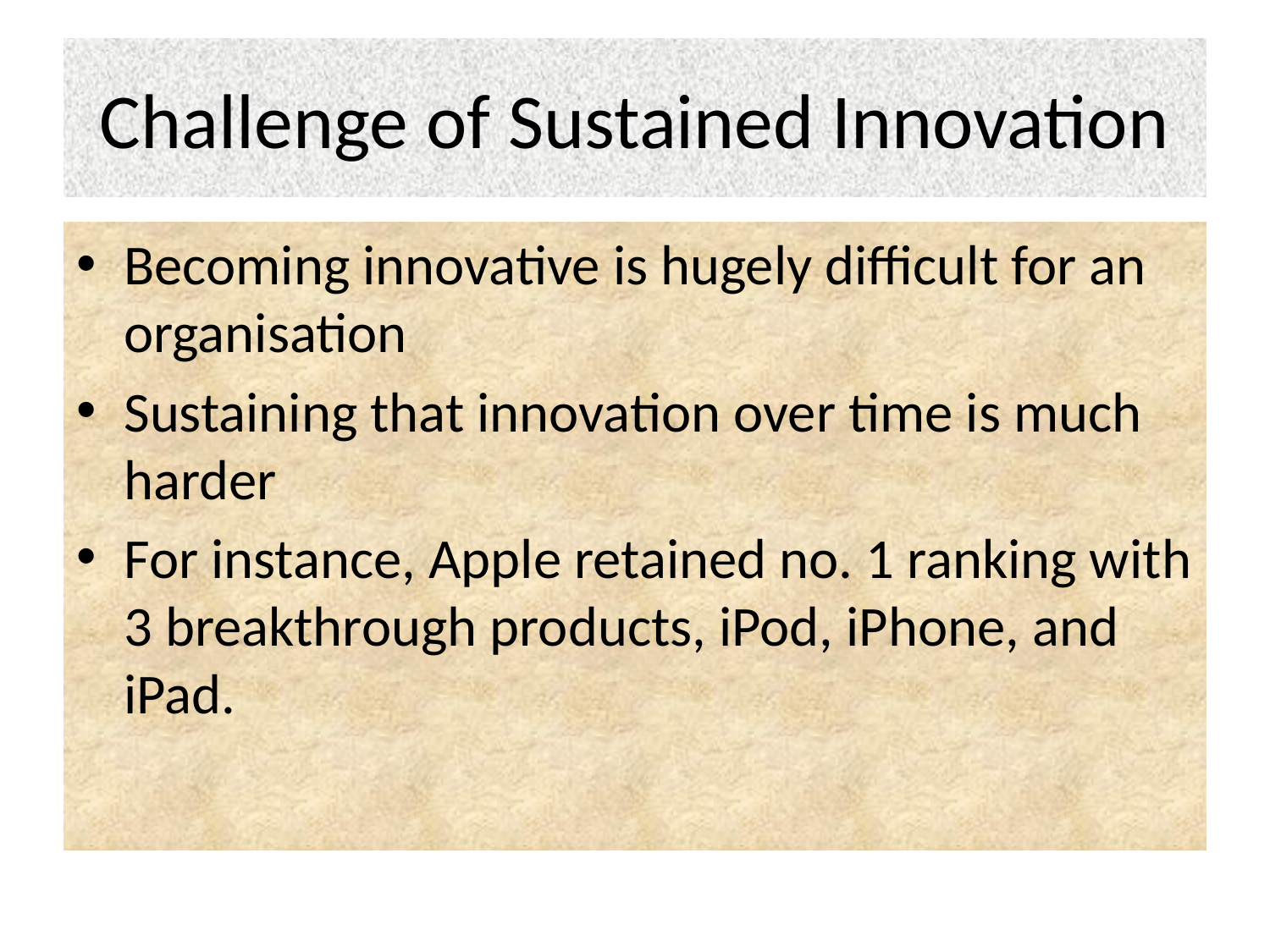

# Challenge of Sustained Innovation
Becoming innovative is hugely difficult for an organisation
Sustaining that innovation over time is much harder
For instance, Apple retained no. 1 ranking with 3 breakthrough products, iPod, iPhone, and iPad.